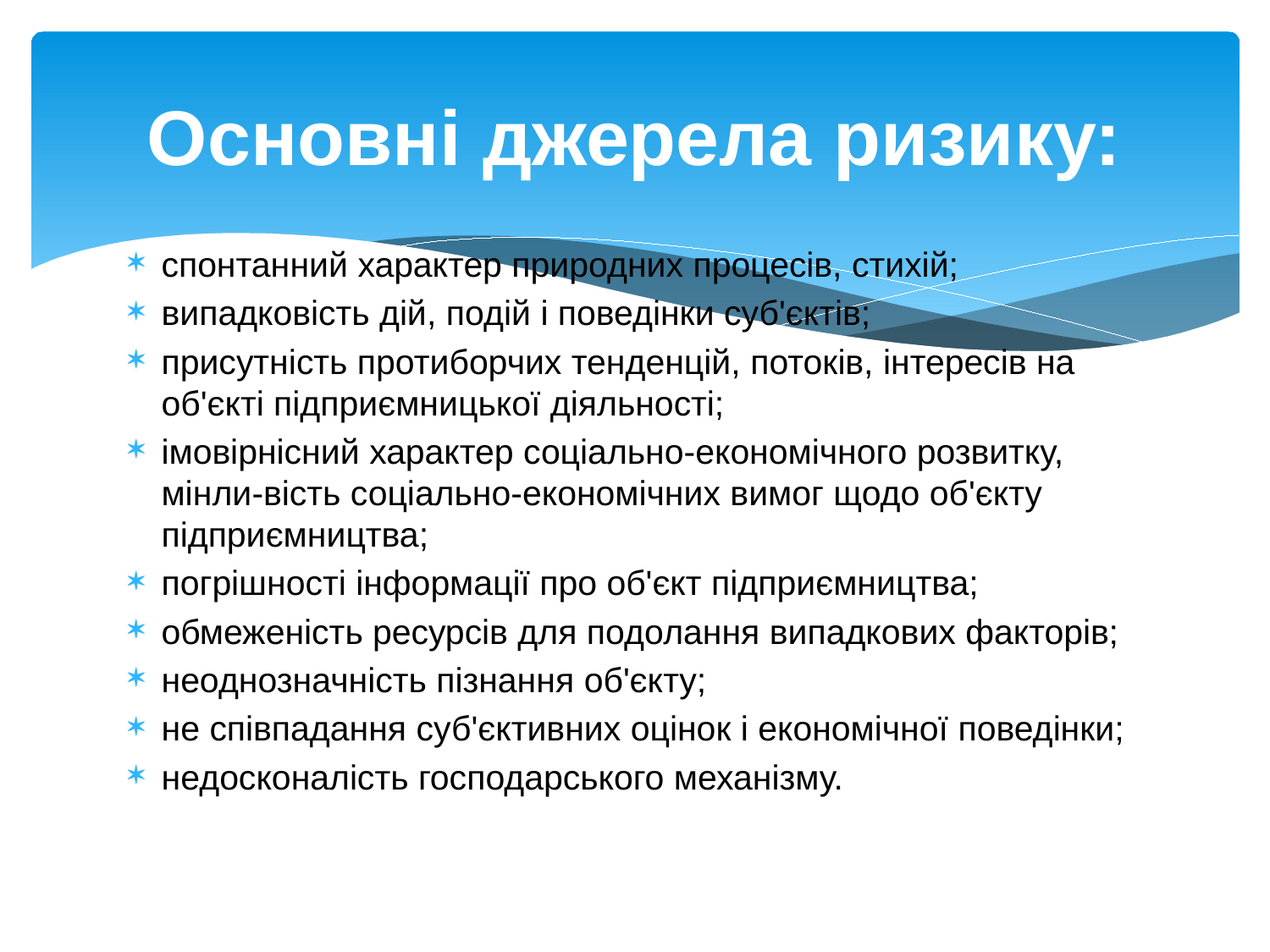

# Основні джерела ризику:
спонтанний характер природних процесів, стихій;
випадковість дій, подій і поведінки суб'єктів;
присутність протиборчих тенденцій, потоків, інтересів на об'єкті підприємницької діяльності;
імовірнісний характер соціально-економічного розвитку, мінли-вість соціально-економічних вимог щодо об'єкту підприємництва;
погрішності інформації про об'єкт підприємництва;
обмеженість ресурсів для подолання випадкових факторів;
неоднозначність пізнання об'єкту;
не співпадання суб'єктивних оцінок і економічної поведінки;
недосконалість господарського механізму.